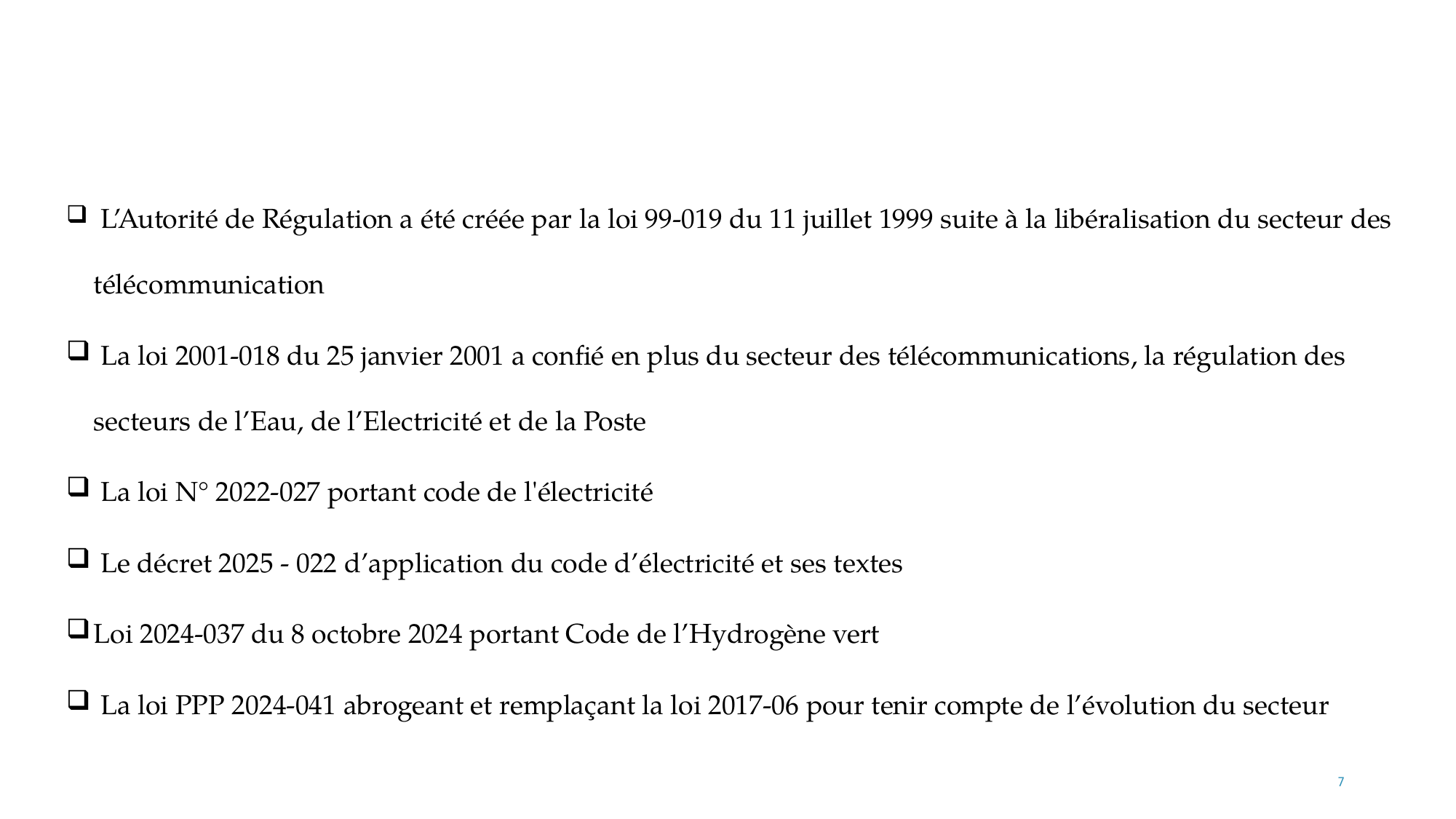

# Cadre légal régissant les activités régulées du secteur de l’électricité
 L’Autorité de Régulation a été créée par la loi 99-019 du 11 juillet 1999 suite à la libéralisation du secteur des télécommunication
 La loi 2001-018 du 25 janvier 2001 a confié en plus du secteur des télécommunications, la régulation des secteurs de l’Eau, de l’Electricité et de la Poste
 La loi N° 2022-027 portant code de l'électricité
 Le décret 2025 - 022 d’application du code d’électricité et ses textes
Loi 2024-037 du 8 octobre 2024 portant Code de l’Hydrogène vert
 La loi PPP 2024-041 abrogeant et remplaçant la loi 2017-06 pour tenir compte de l’évolution du secteur

7